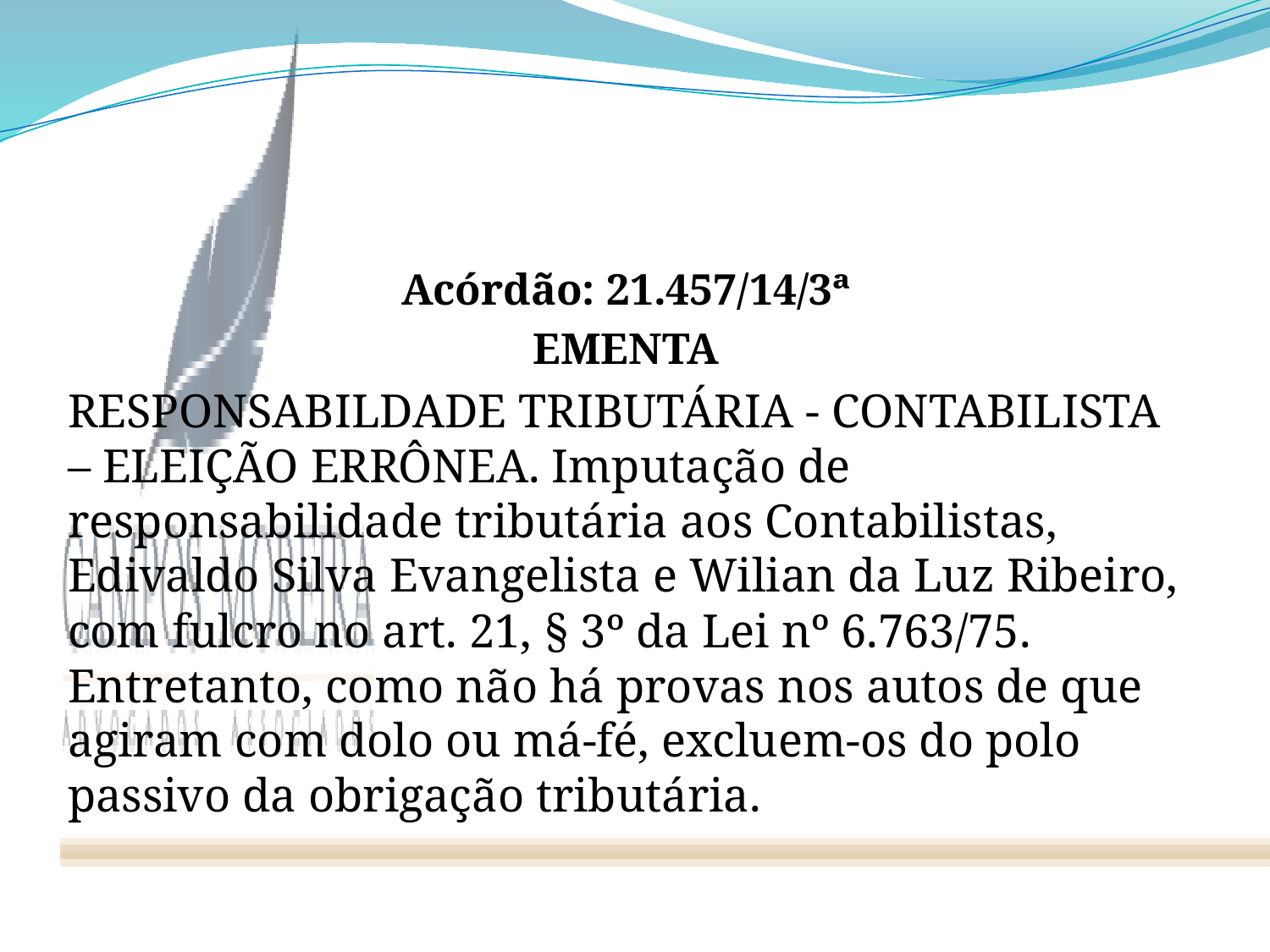

#
Acórdão: 21.457/14/3ª
EMENTA
RESPONSABILDADE TRIBUTÁRIA - CONTABILISTA – ELEIÇÃO ERRÔNEA. Imputação de responsabilidade tributária aos Contabilistas, Edivaldo Silva Evangelista e Wilian da Luz Ribeiro, com fulcro no art. 21, § 3º da Lei nº 6.763/75. Entretanto, como não há provas nos autos de que agiram com dolo ou má-fé, excluem-os do polo passivo da obrigação tributária.